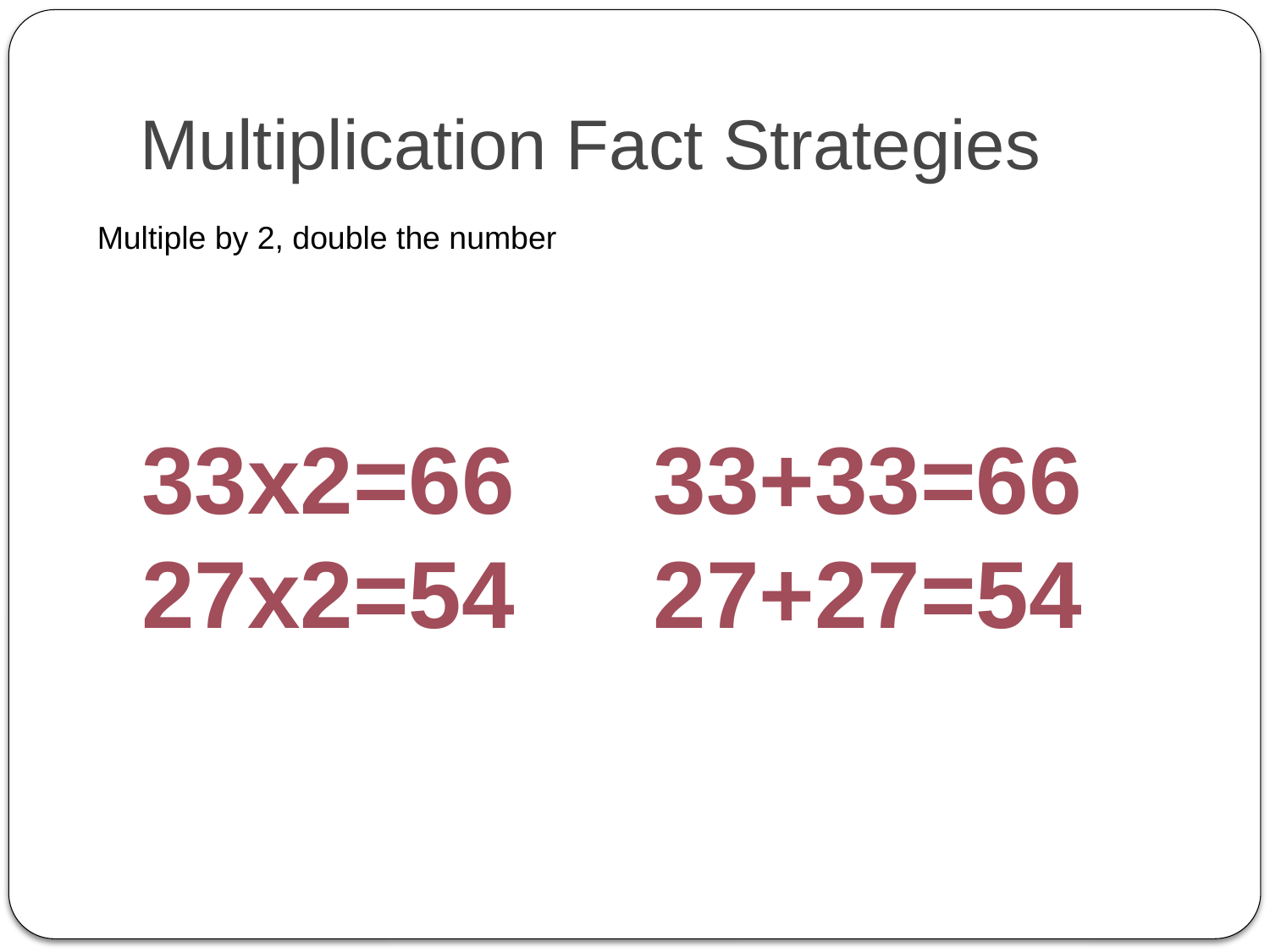

# Multiplication Fact Strategies
Multiple by 2, double the number
33x2=66
27x2=54
33+33=66
27+27=54